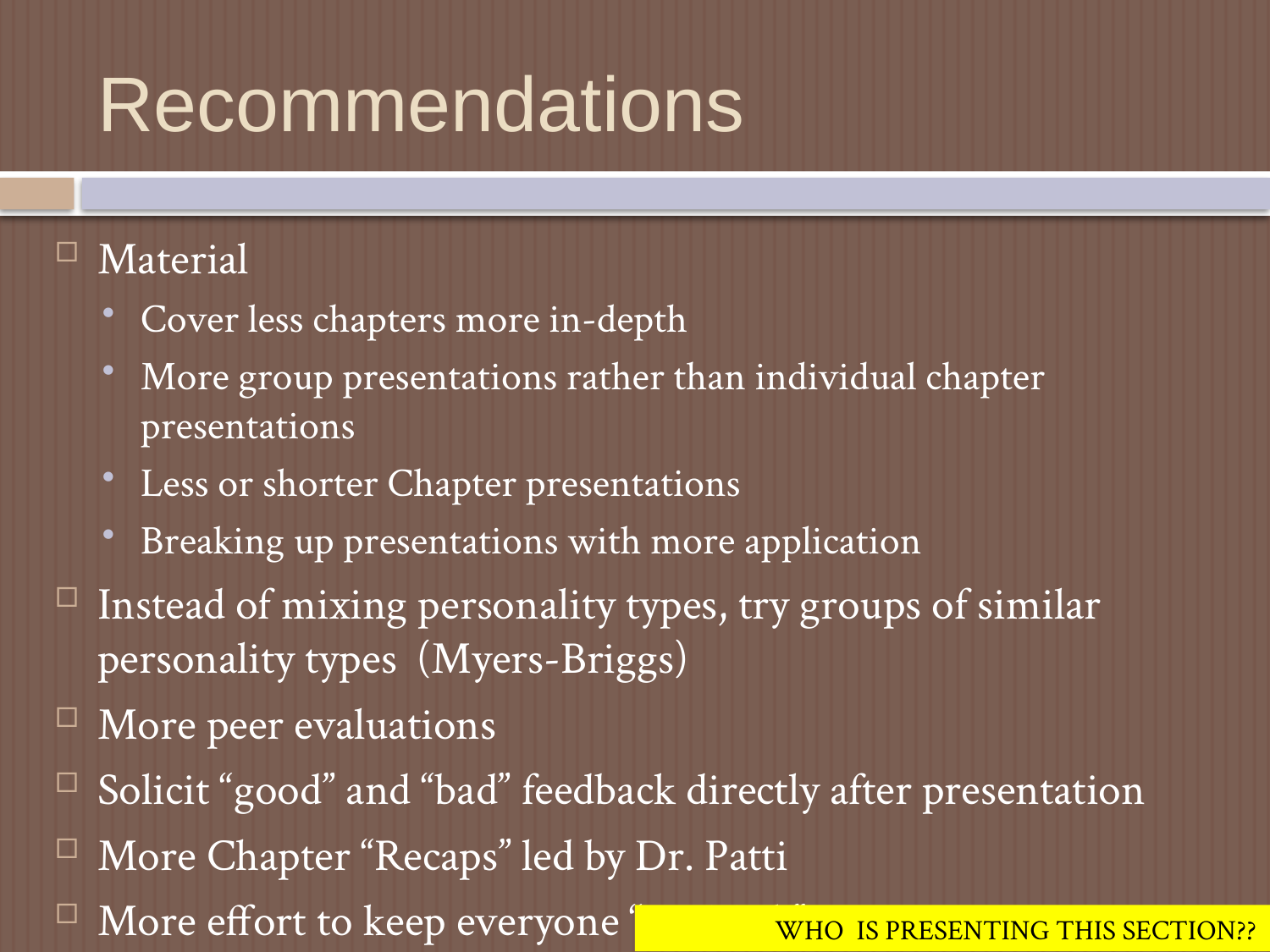

# Recommendations
Material
Cover less chapters more in-depth
More group presentations rather than individual chapter presentations
Less or shorter Chapter presentations
Breaking up presentations with more application
Instead of mixing personality types, try groups of similar personality types  (Myers-Briggs)
More peer evaluations
Solicit “good” and “bad” feedback directly after presentation
More Chapter “Recaps” led by Dr. Patti
More effort to keep everyone “On Task”

WHO  IS PRESENTING THIS SECTION??